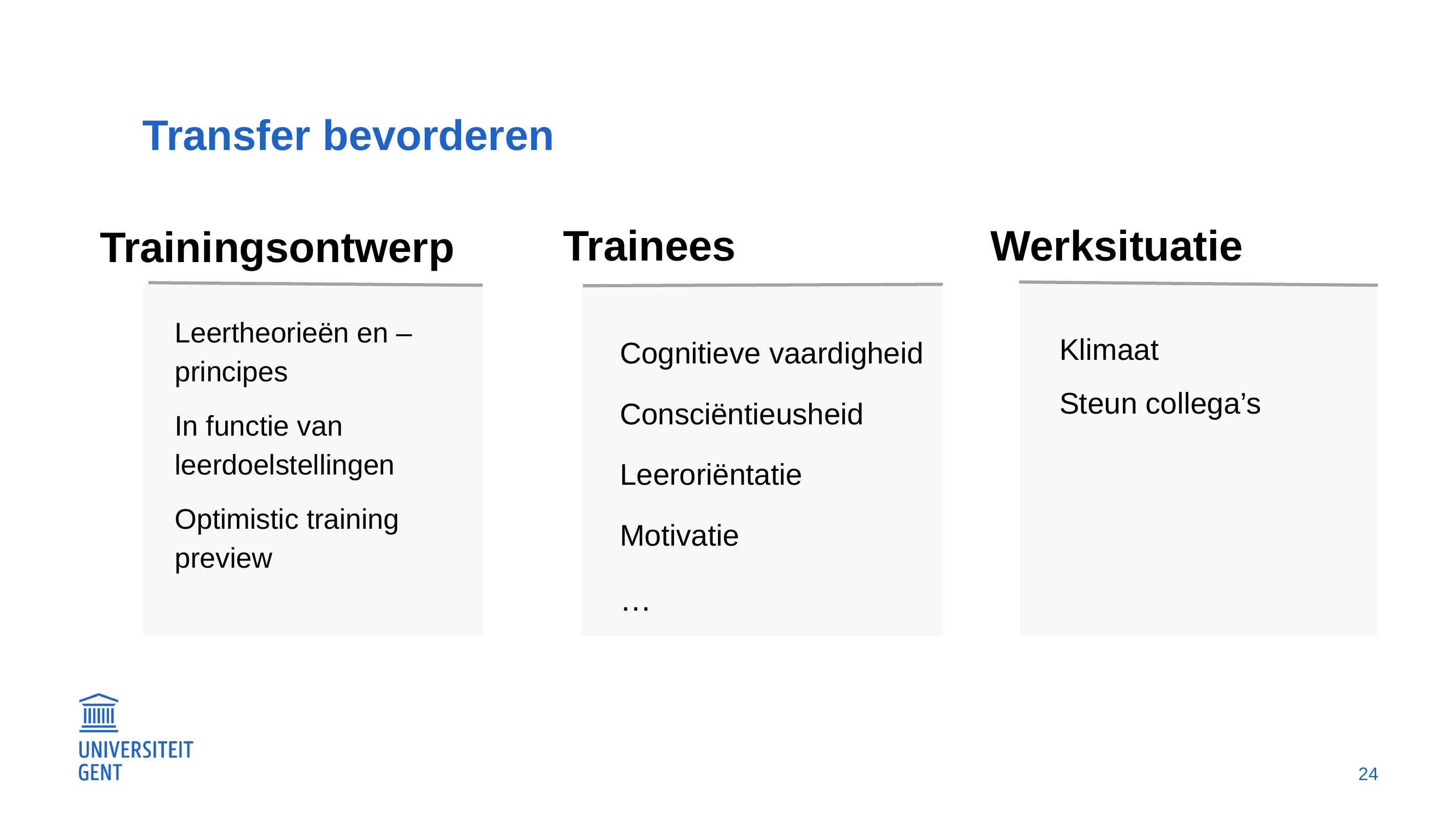

Transfer bevorderen
Trainees
Werksituatie
Trainingsontwerp

Cognitieve vaardigheid Consciëntieusheid
Leeroriëntatie
Motivatie
…
Leertheorieën en – principes
In functie van leerdoelstellingen
Optimistic training preview

Klimaat
Steun collega’s
24